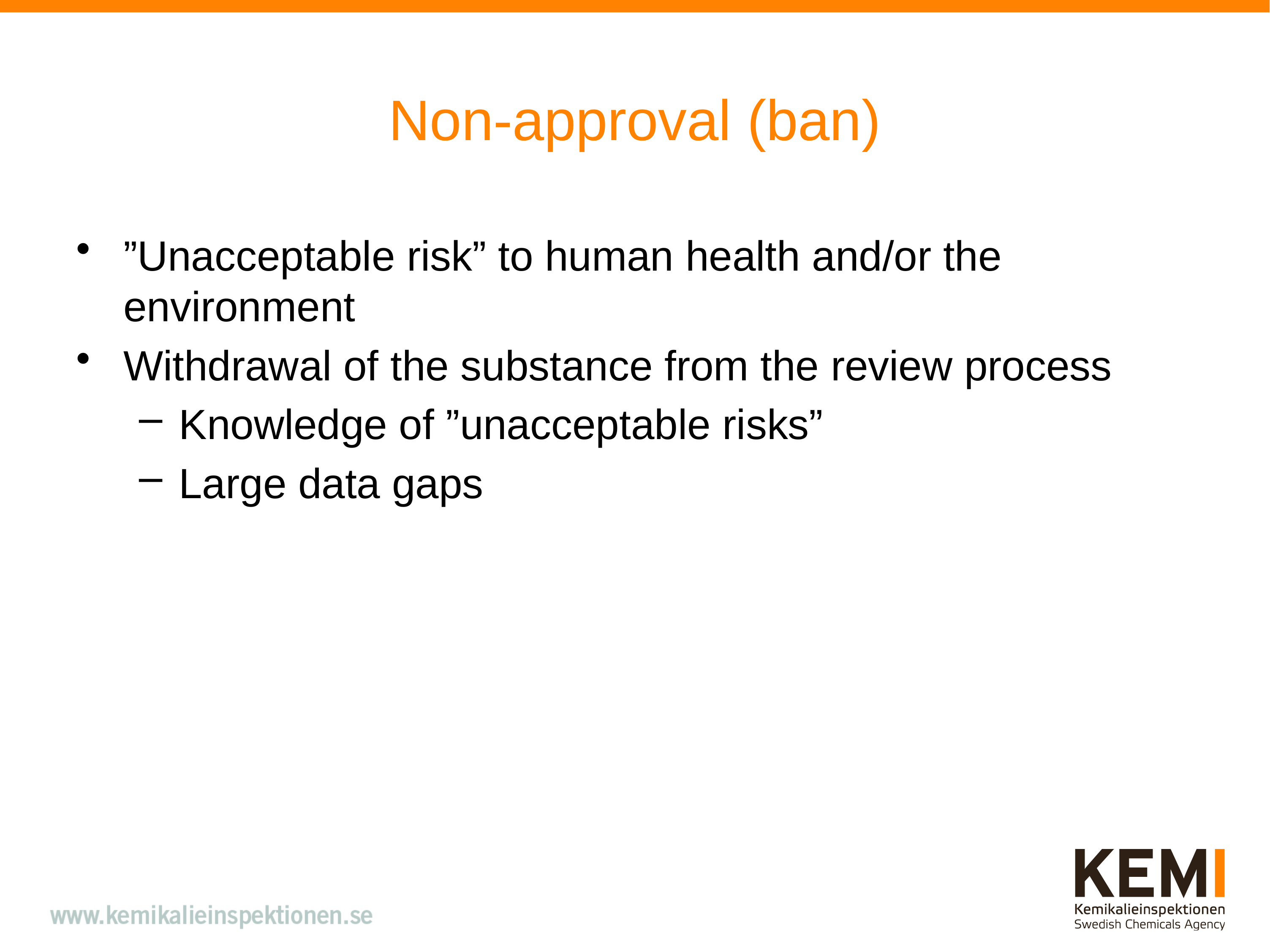

# Non-approval (ban)
”Unacceptable risk” to human health and/or the environment
Withdrawal of the substance from the review process
Knowledge of ”unacceptable risks”
Large data gaps